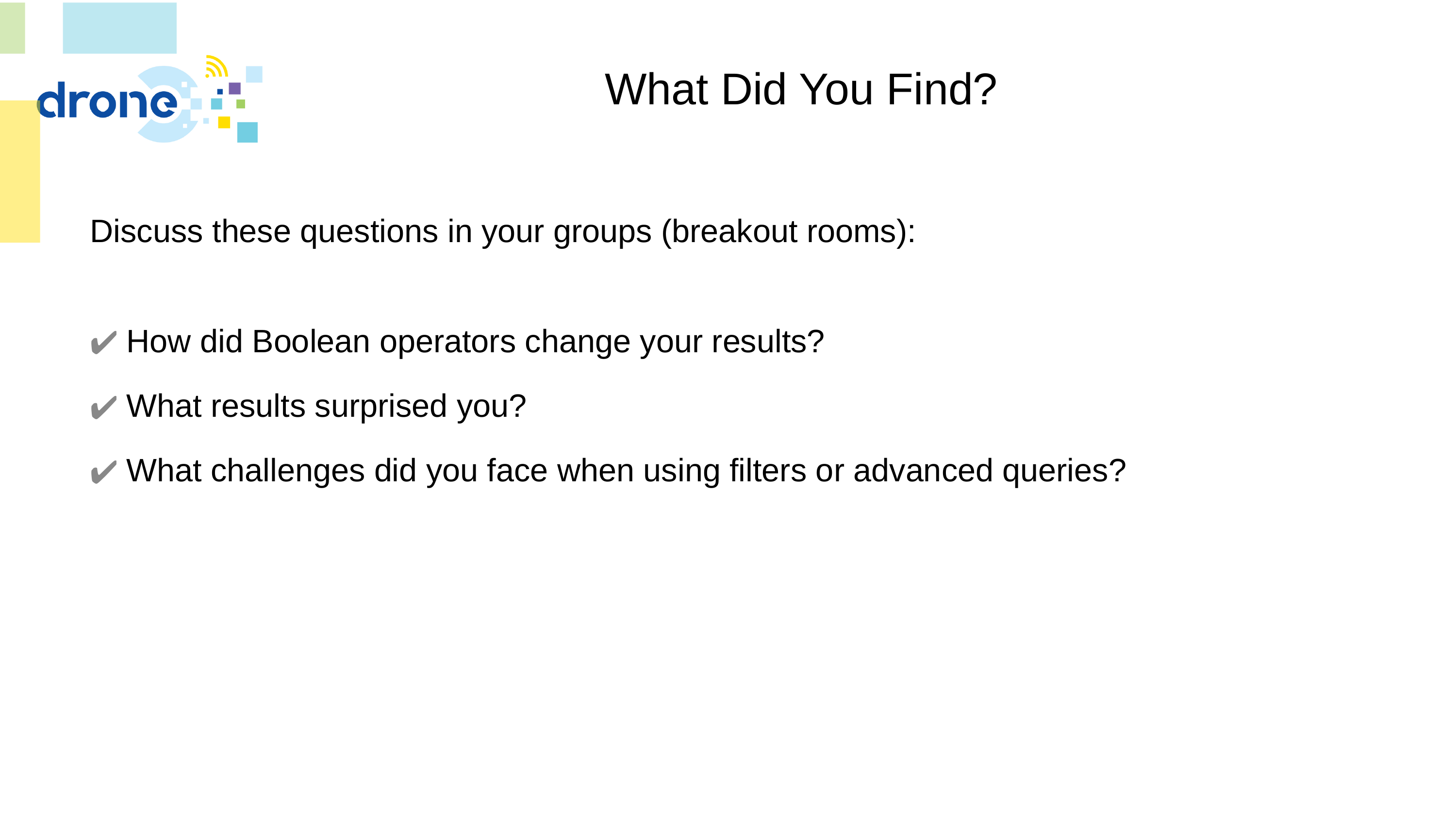

# What Did You Find?

Discuss these questions in your groups (breakout rooms):

How did Boolean operators change your results?
What results surprised you?
What challenges did you face when using filters or advanced queries?